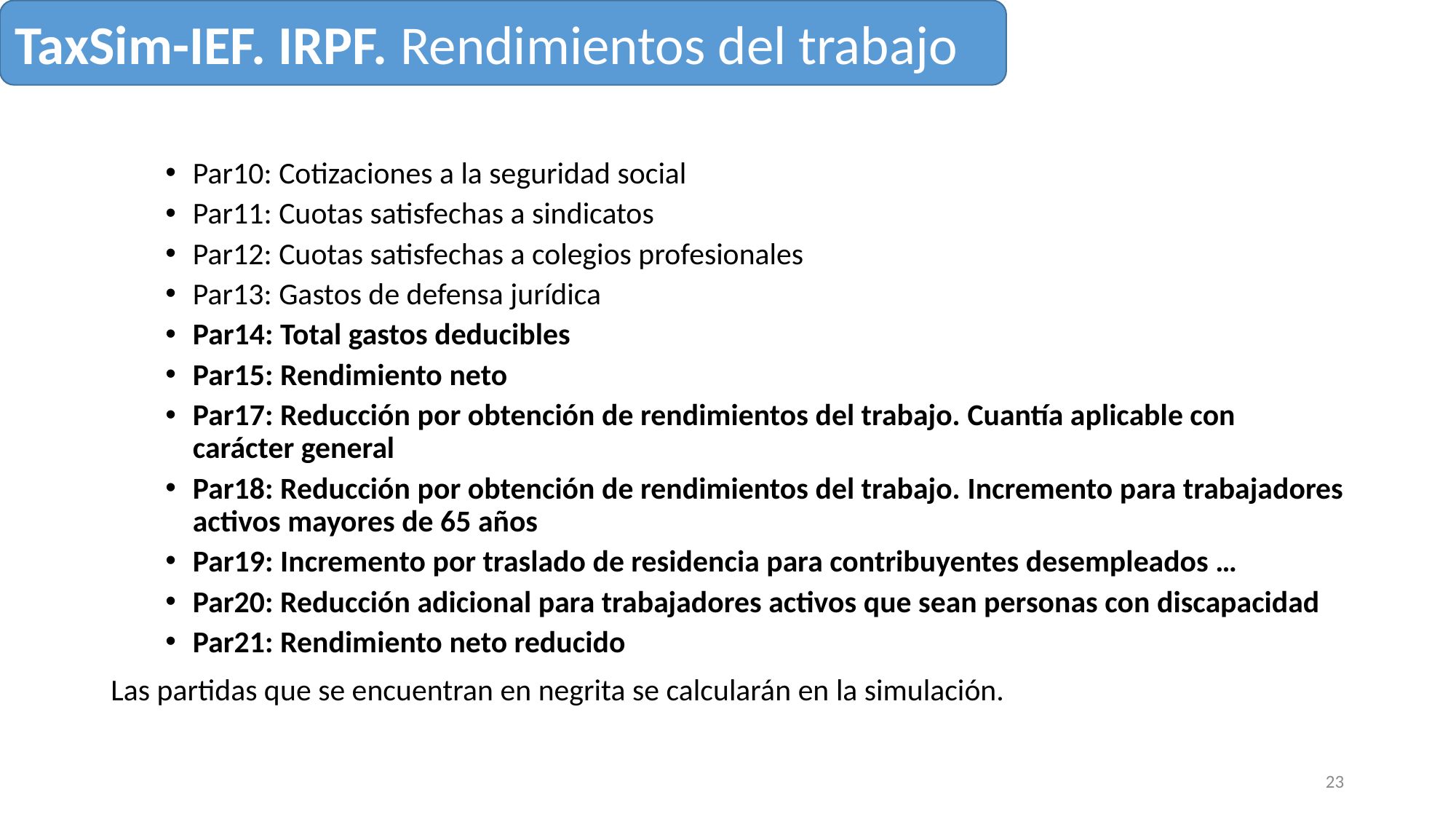

TaxSim-IEF. IRPF. Rendimientos del trabajo
Par10: Cotizaciones a la seguridad social
Par11: Cuotas satisfechas a sindicatos
Par12: Cuotas satisfechas a colegios profesionales
Par13: Gastos de defensa jurídica
Par14: Total gastos deducibles
Par15: Rendimiento neto
Par17: Reducción por obtención de rendimientos del trabajo. Cuantía aplicable con carácter general
Par18: Reducción por obtención de rendimientos del trabajo. Incremento para trabajadores activos mayores de 65 años
Par19: Incremento por traslado de residencia para contribuyentes desempleados …
Par20: Reducción adicional para trabajadores activos que sean personas con discapacidad
Par21: Rendimiento neto reducido
Las partidas que se encuentran en negrita se calcularán en la simulación.

23